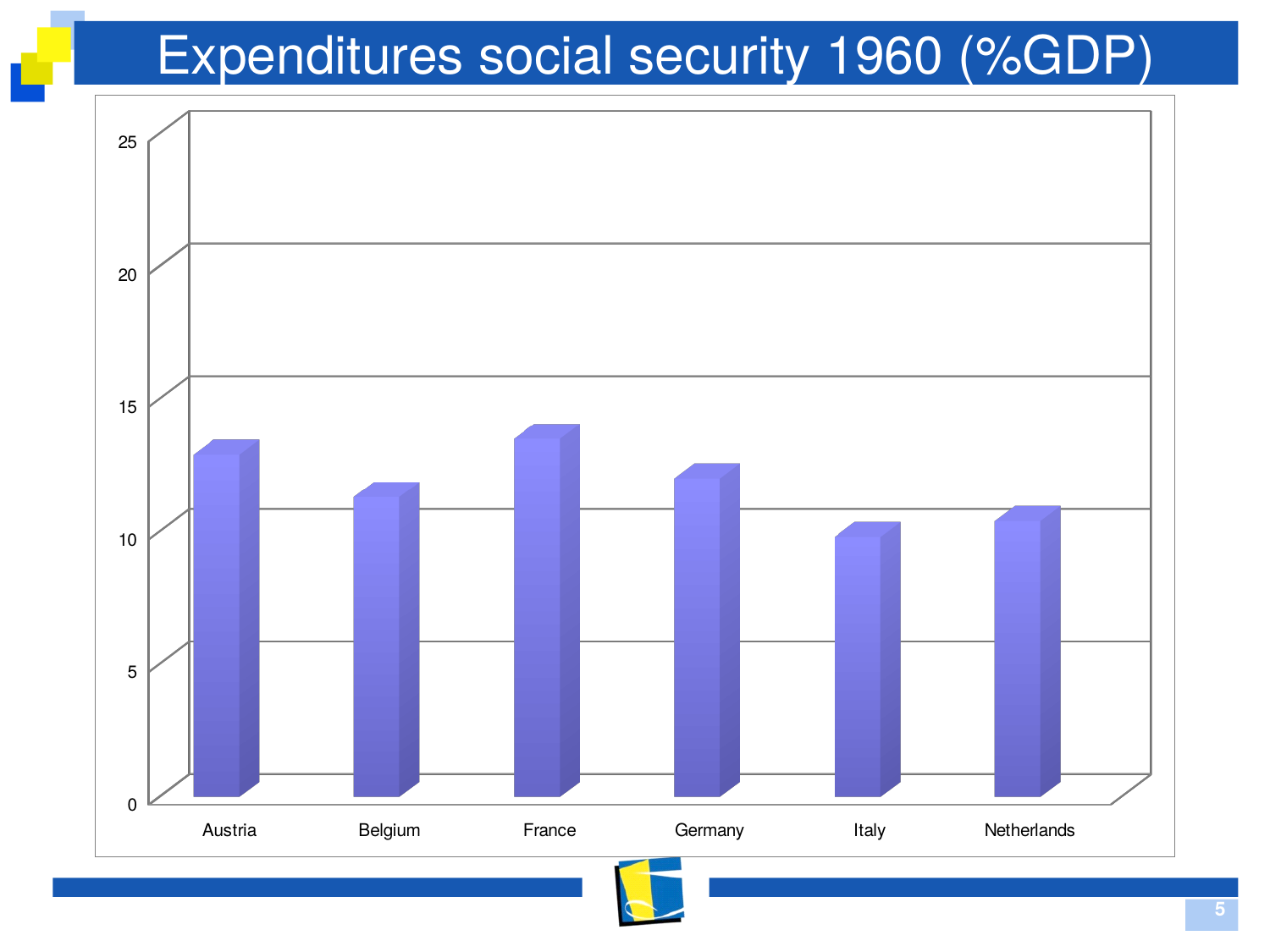

# Expenditures social security 1960 (%GDP)

[unsupported chart]

5